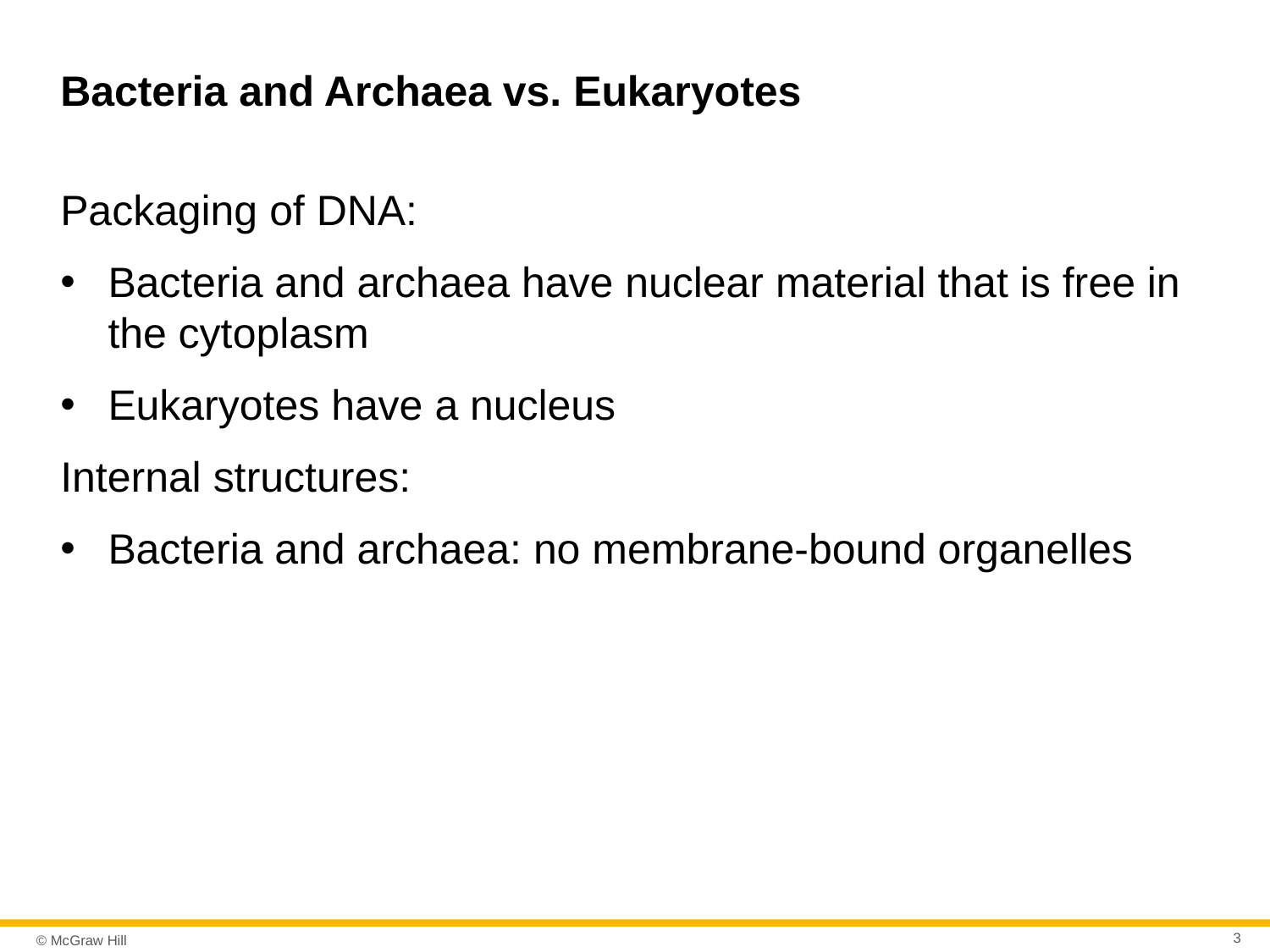

# Bacteria and Archaea vs. Eukaryotes
Packaging of DNA:
Bacteria and archaea have nuclear material that is free in the cytoplasm
Eukaryotes have a nucleus
Internal structures:
Bacteria and archaea: no membrane-bound organelles